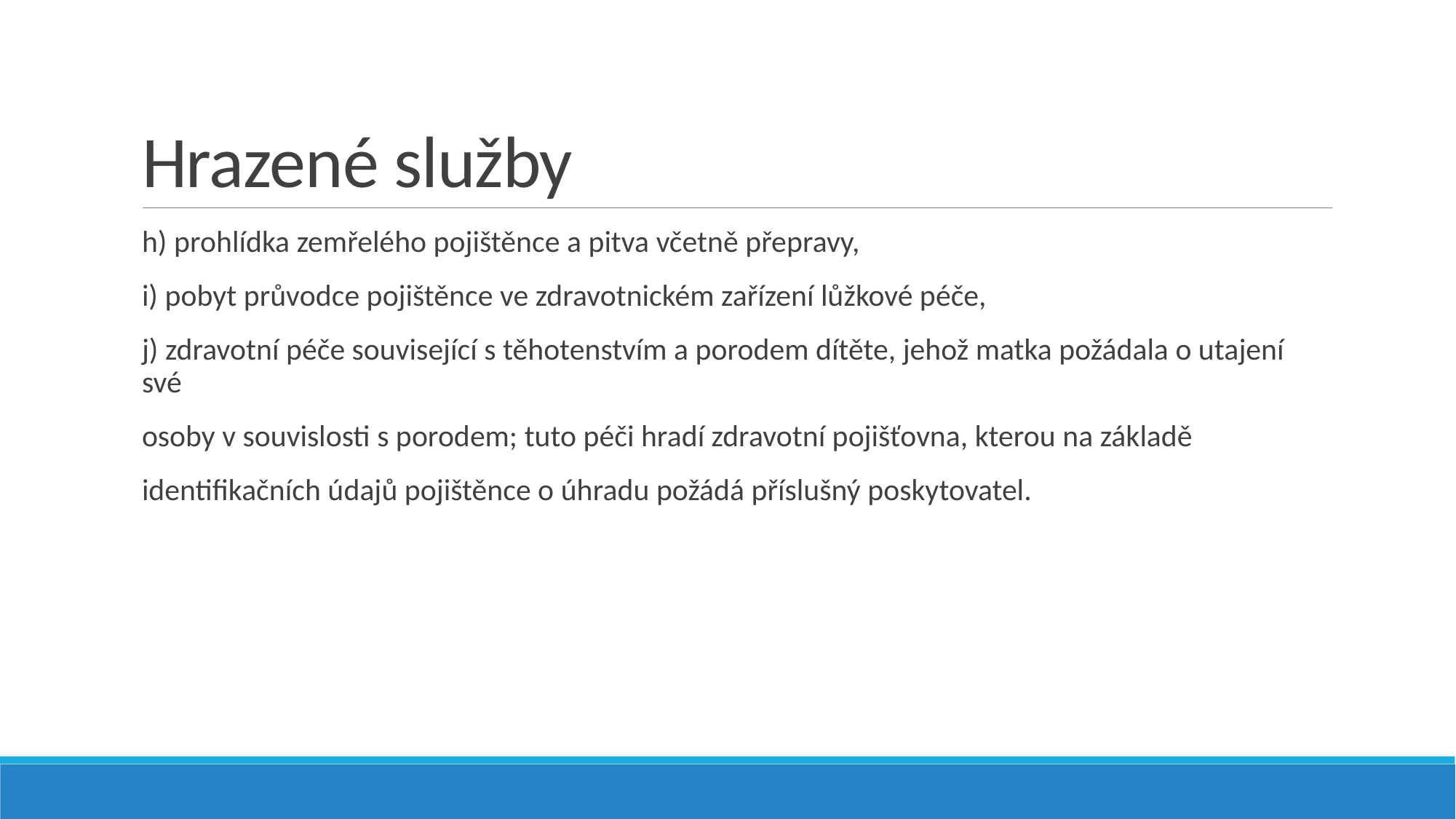

# Hrazené služby
h) prohlídka zemřelého pojištěnce a pitva včetně přepravy,
i) pobyt průvodce pojištěnce ve zdravotnickém zařízení lůžkové péče,
j) zdravotní péče související s těhotenstvím a porodem dítěte, jehož matka požádala o utajení své
osoby v souvislosti s porodem; tuto péči hradí zdravotní pojišťovna, kterou na základě
identifikačních údajů pojištěnce o úhradu požádá příslušný poskytovatel.